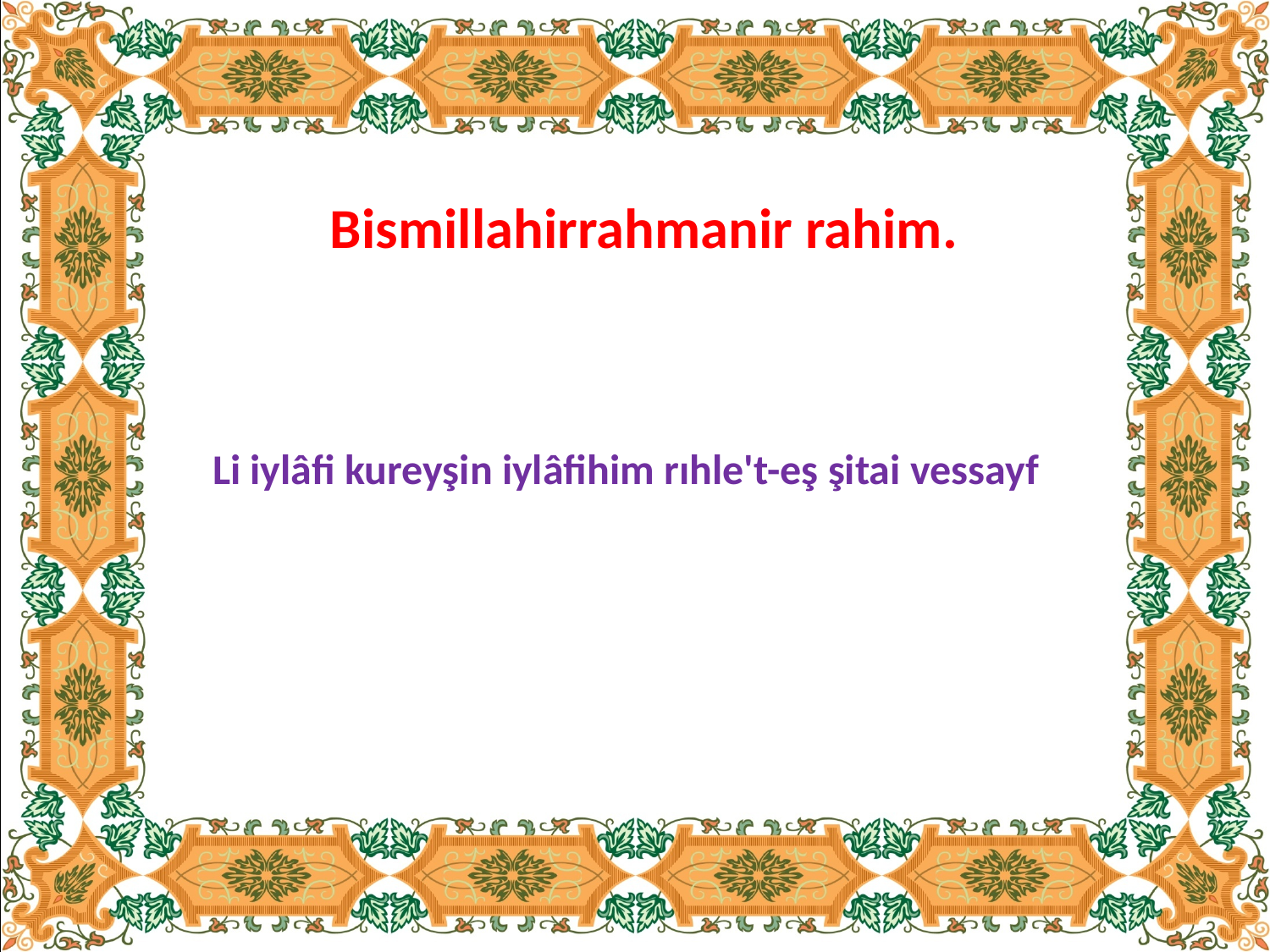

Bismillahirrahmanir rahim.
Li iylâfi kureyşin iylâfihim rıhle't-eş şitai vessayf